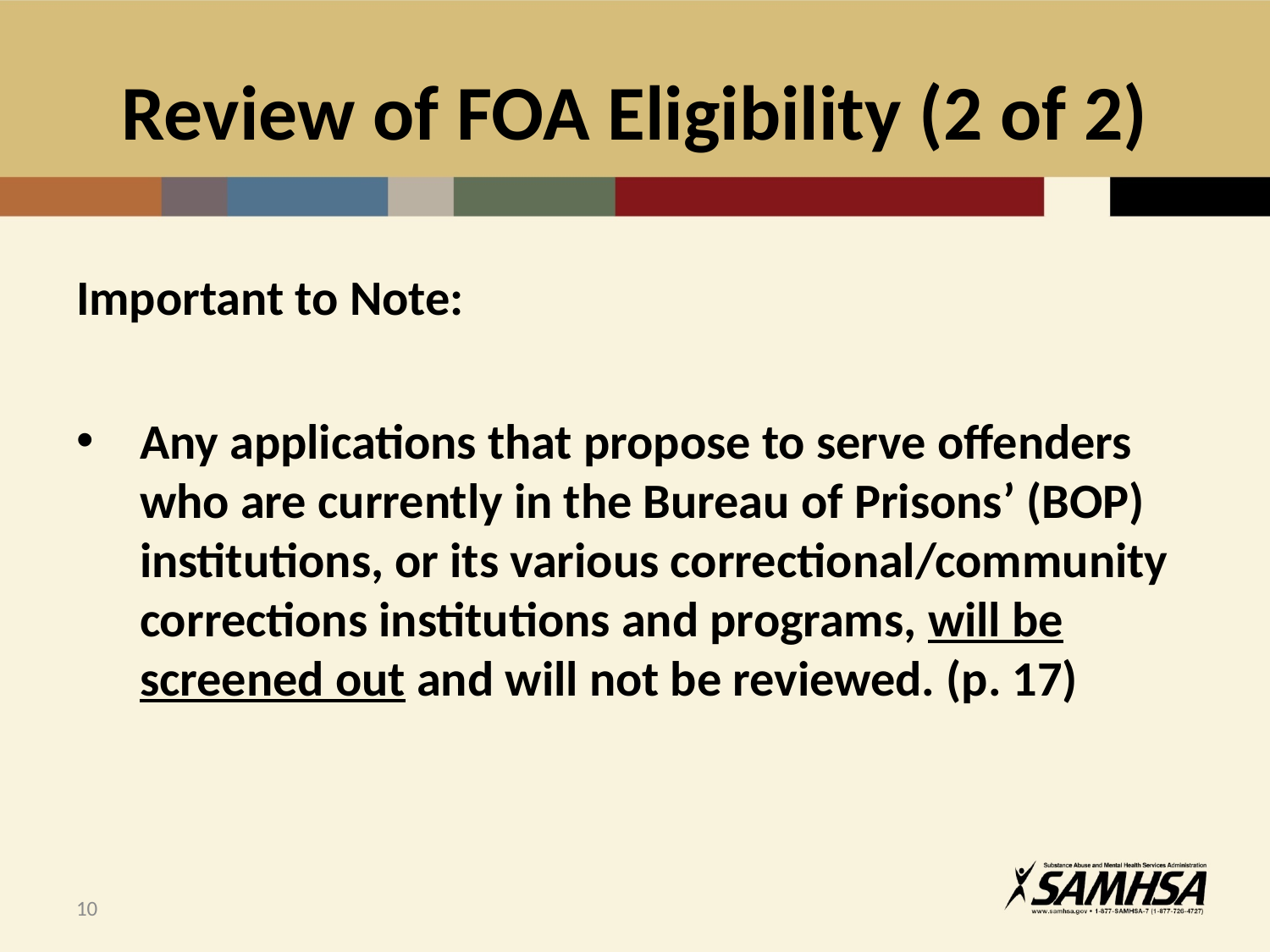

# Review of FOA Eligibility (2 of 2)
Important to Note:

Any applications that propose to serve offenders who are currently in the Bureau of Prisons’ (BOP) institutions, or its various correctional/community corrections institutions and programs, will be screened out and will not be reviewed. (p. 17)

10